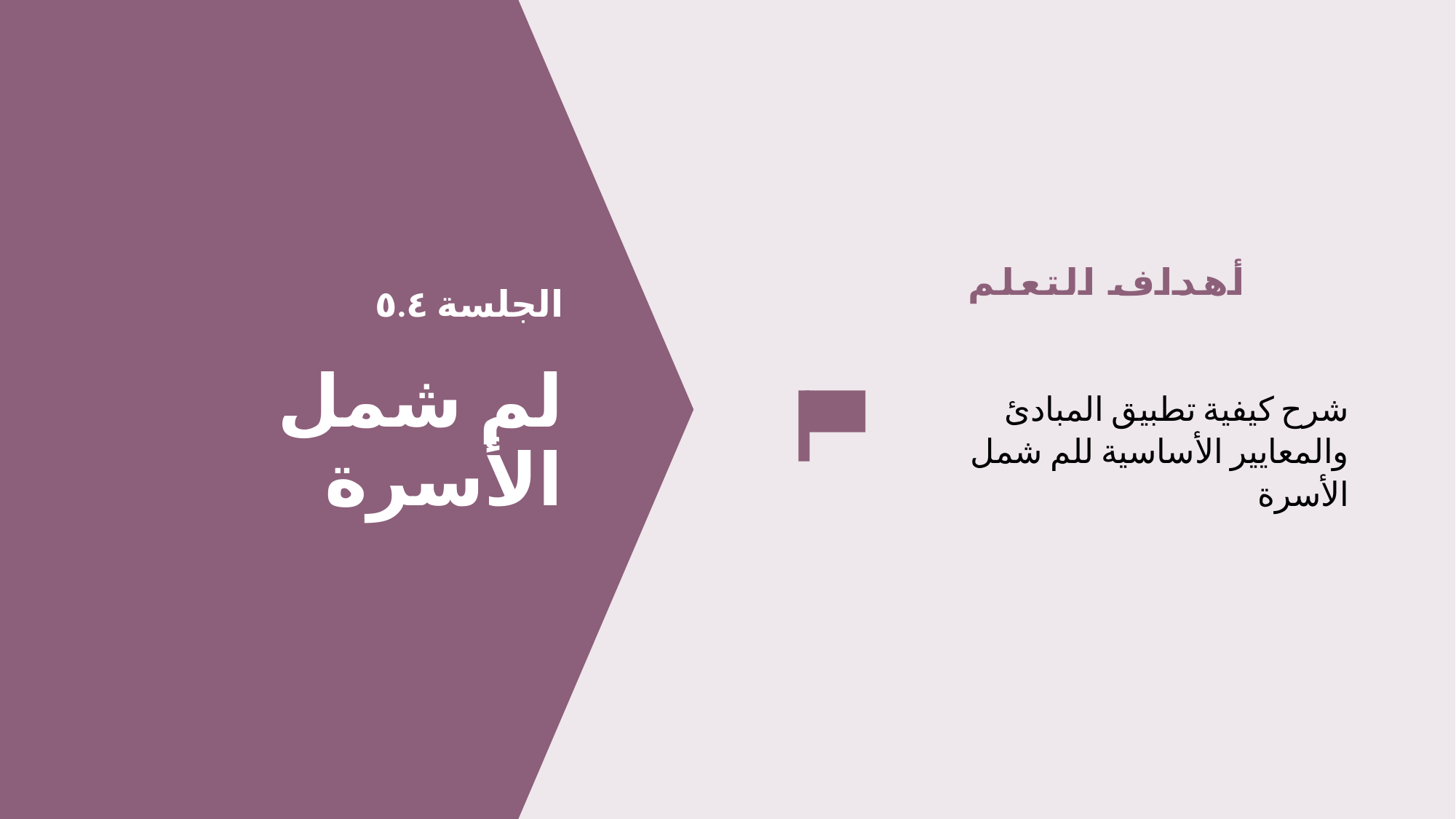

أهداف التعلم
# الجلسة ٥.٤ لم شمل الأسرة
شرح كيفية تطبيق المبادئ والمعايير الأساسية للم شمل الأسرة